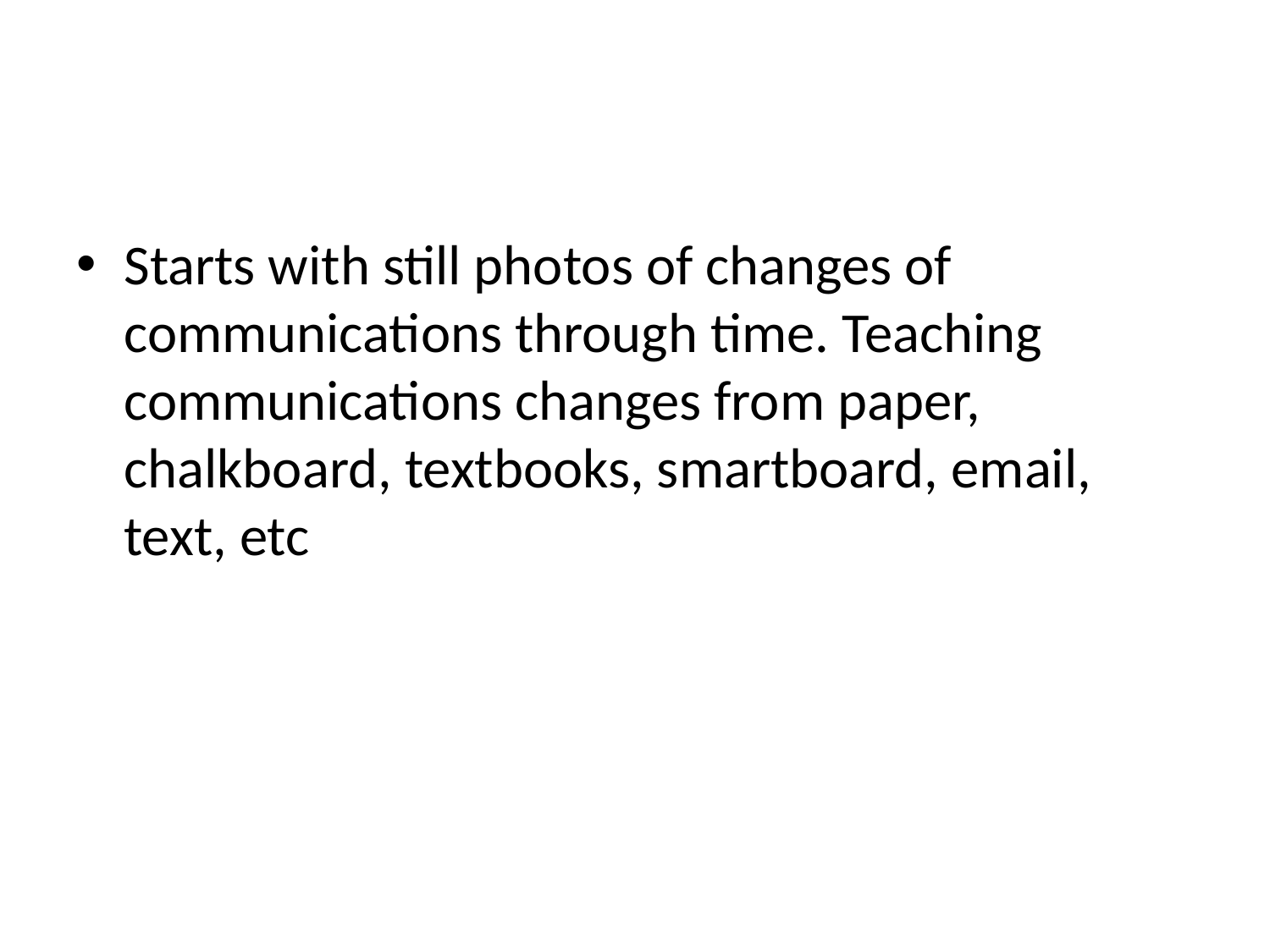

#
Starts with still photos of changes of communications through time. Teaching communications changes from paper, chalkboard, textbooks, smartboard, email, text, etc